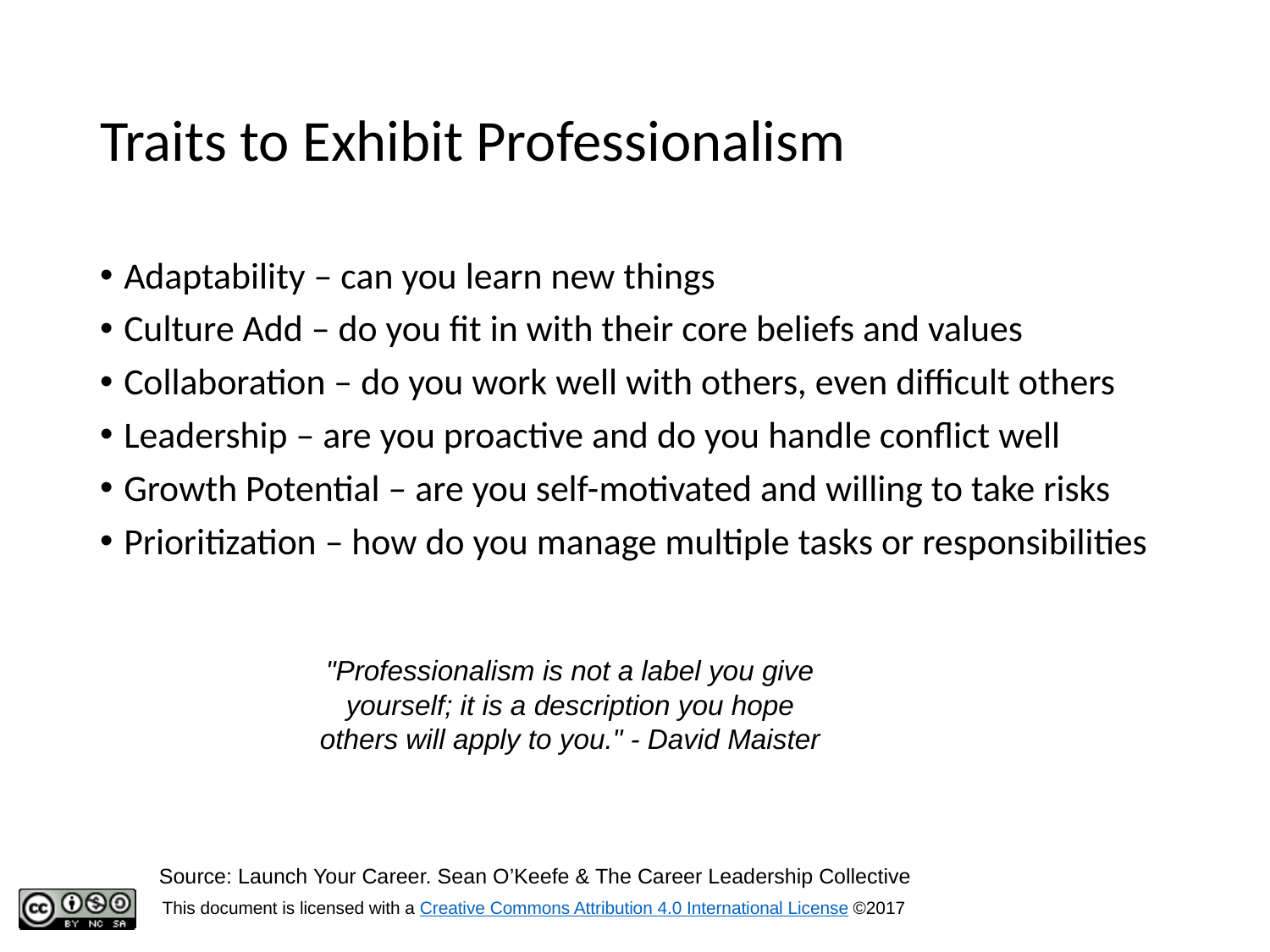

# Traits to Exhibit Professionalism
Adaptability – can you learn new things
Culture Add – do you fit in with their core beliefs and values
Collaboration – do you work well with others, even difficult others
Leadership – are you proactive and do you handle conflict well
Growth Potential – are you self-motivated and willing to take risks
Prioritization – how do you manage multiple tasks or responsibilities
"Professionalism is not a label you give yourself; it is a description you hope others will apply to you." - David Maister
Source: Launch Your Career. Sean O’Keefe & The Career Leadership Collective